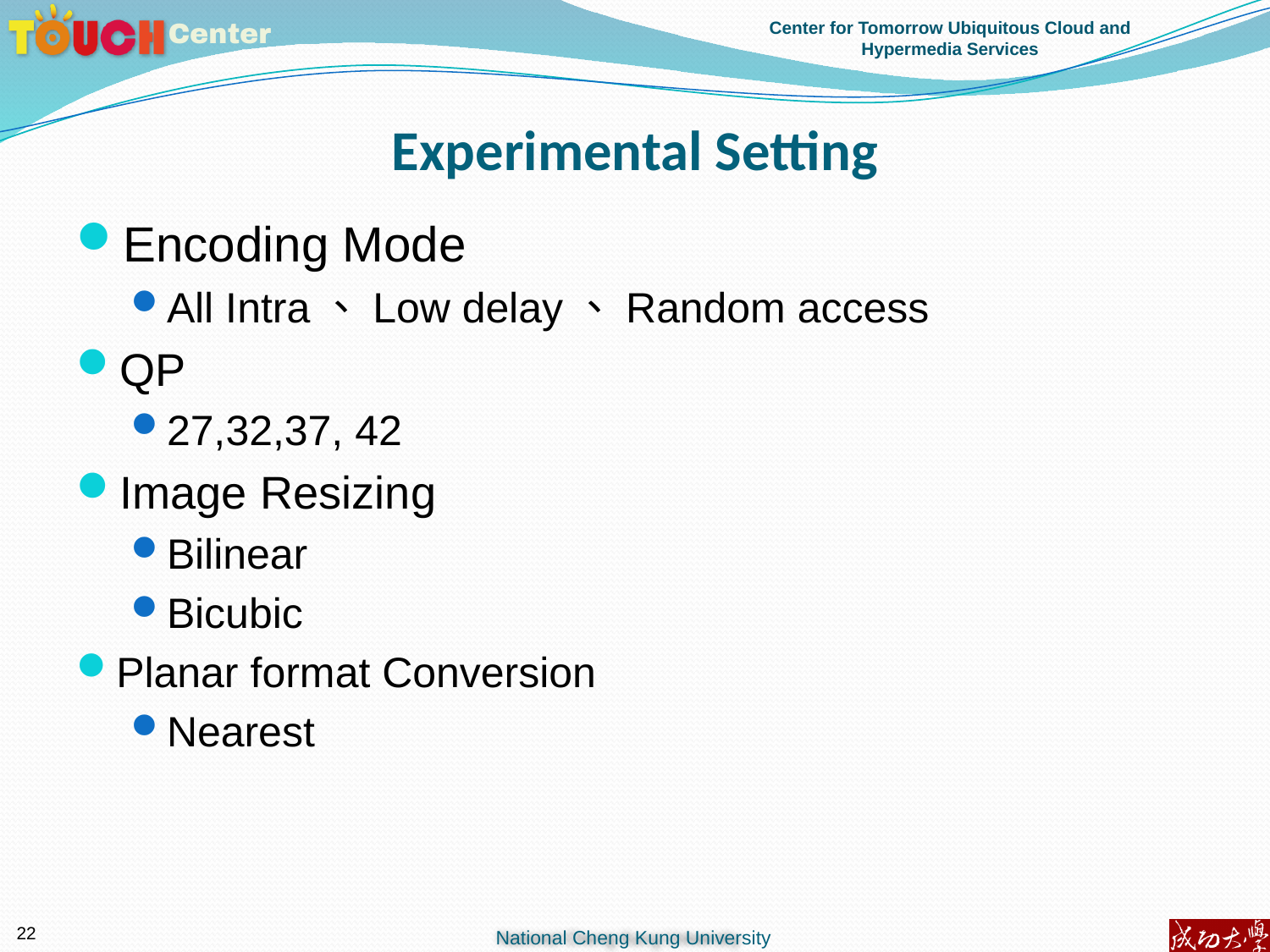

# Experimental Setting
Encoding Mode
All Intra、Low delay、Random access
QP
27,32,37, 42
Image Resizing
Bilinear
Bicubic
Planar format Conversion
Nearest